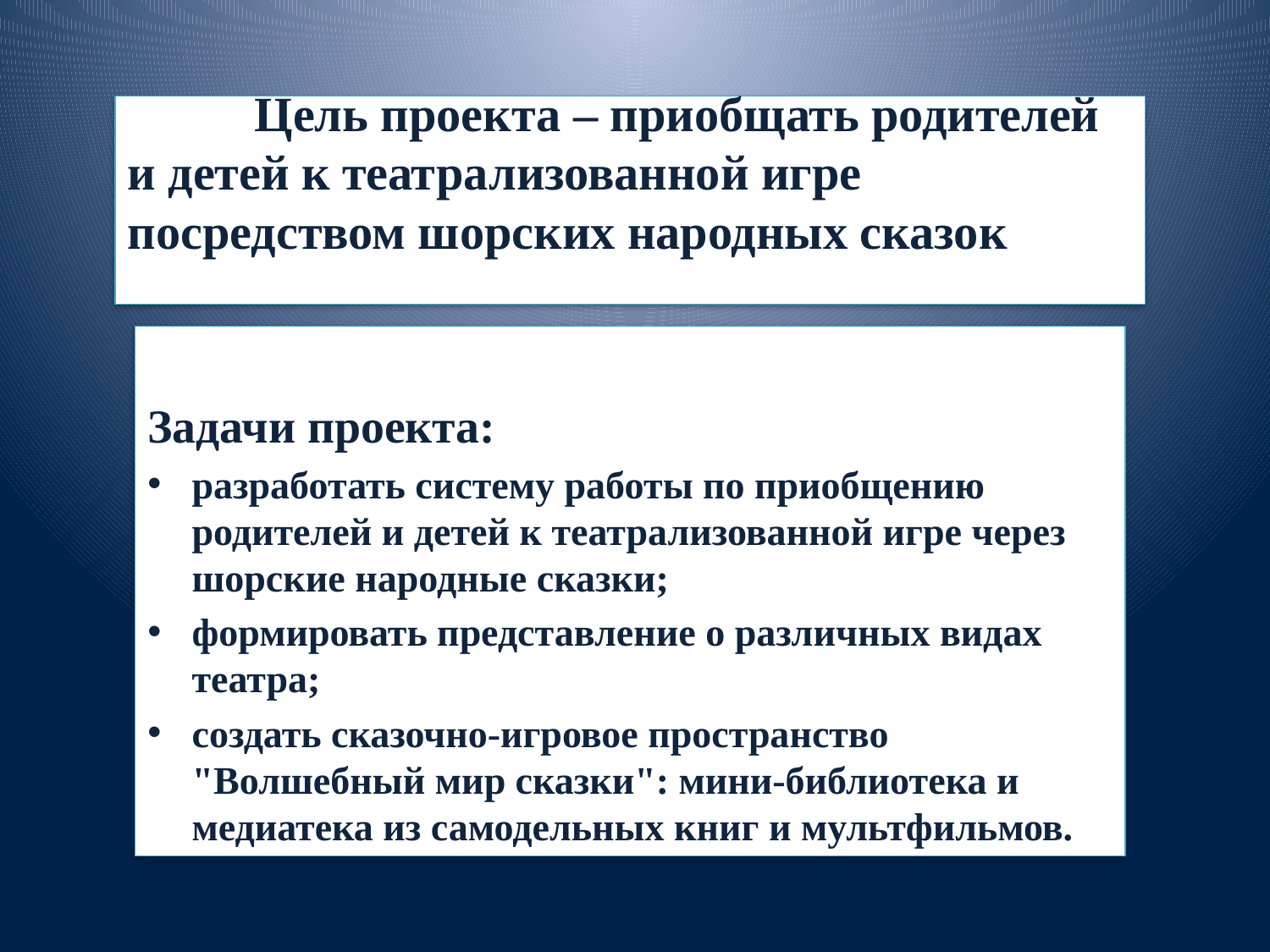

# Цель проекта – приобщать родителей и детей к театрализованной игре посредством шорских народных сказок

Задачи проекта:
разработать систему работы по приобщению родителей и детей к театрализованной игре через шорские народные сказки;
формировать представление о различных видах театра;
создать сказочно-игровое пространство  "Волшебный мир сказки": мини-библиотека и медиатека из самодельных книг и мультфильмов.